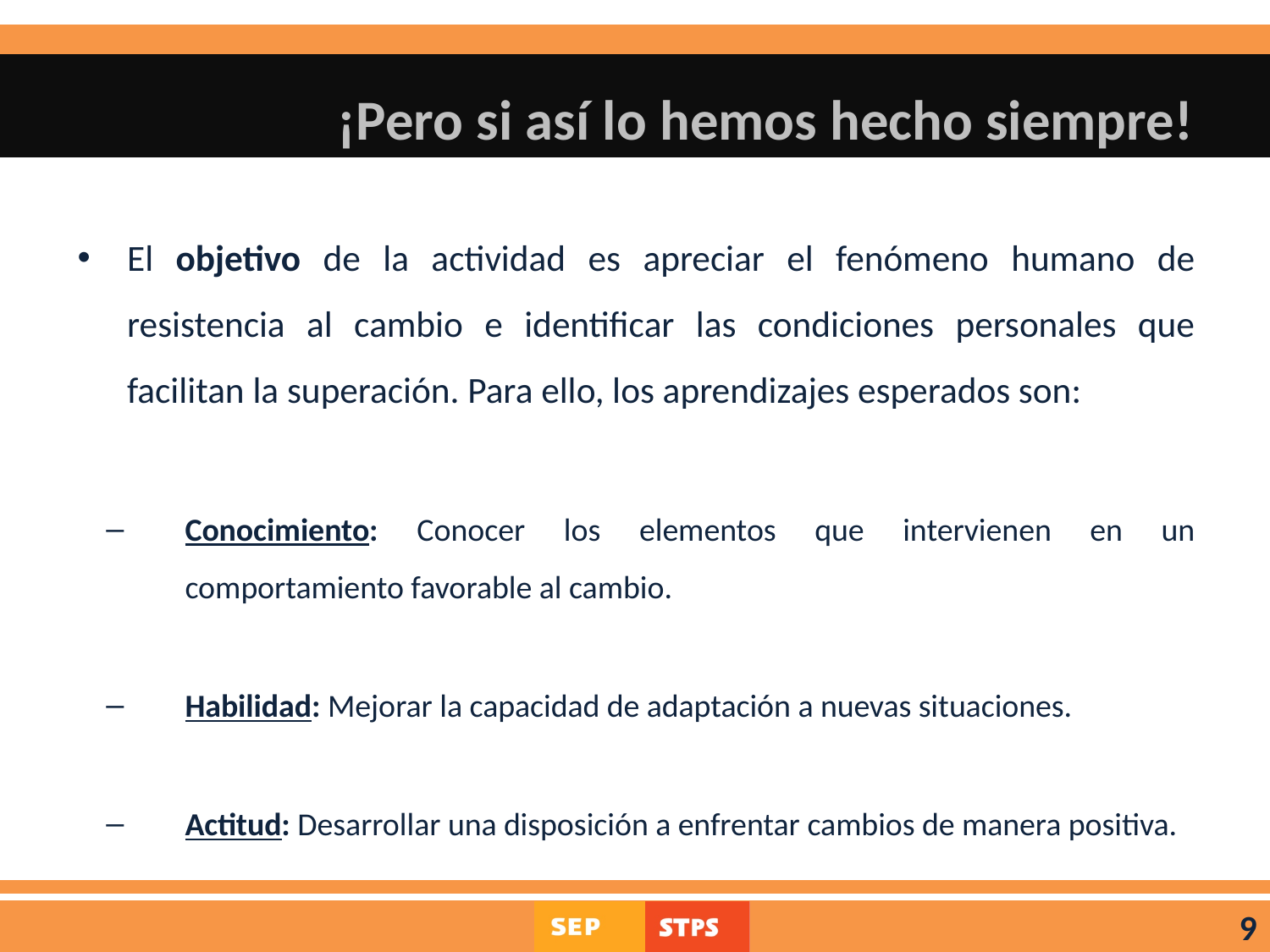

# ¡Pero si así lo hemos hecho siempre!
El objetivo de la actividad es apreciar el fenómeno humano de resistencia al cambio e identificar las condiciones personales que facilitan la superación. Para ello, los aprendizajes esperados son:

Conocimiento: Conocer los elementos que intervienen en un comportamiento favorable al cambio.

Habilidad: Mejorar la capacidad de adaptación a nuevas situaciones.

Actitud: Desarrollar una disposición a enfrentar cambios de manera positiva.

9